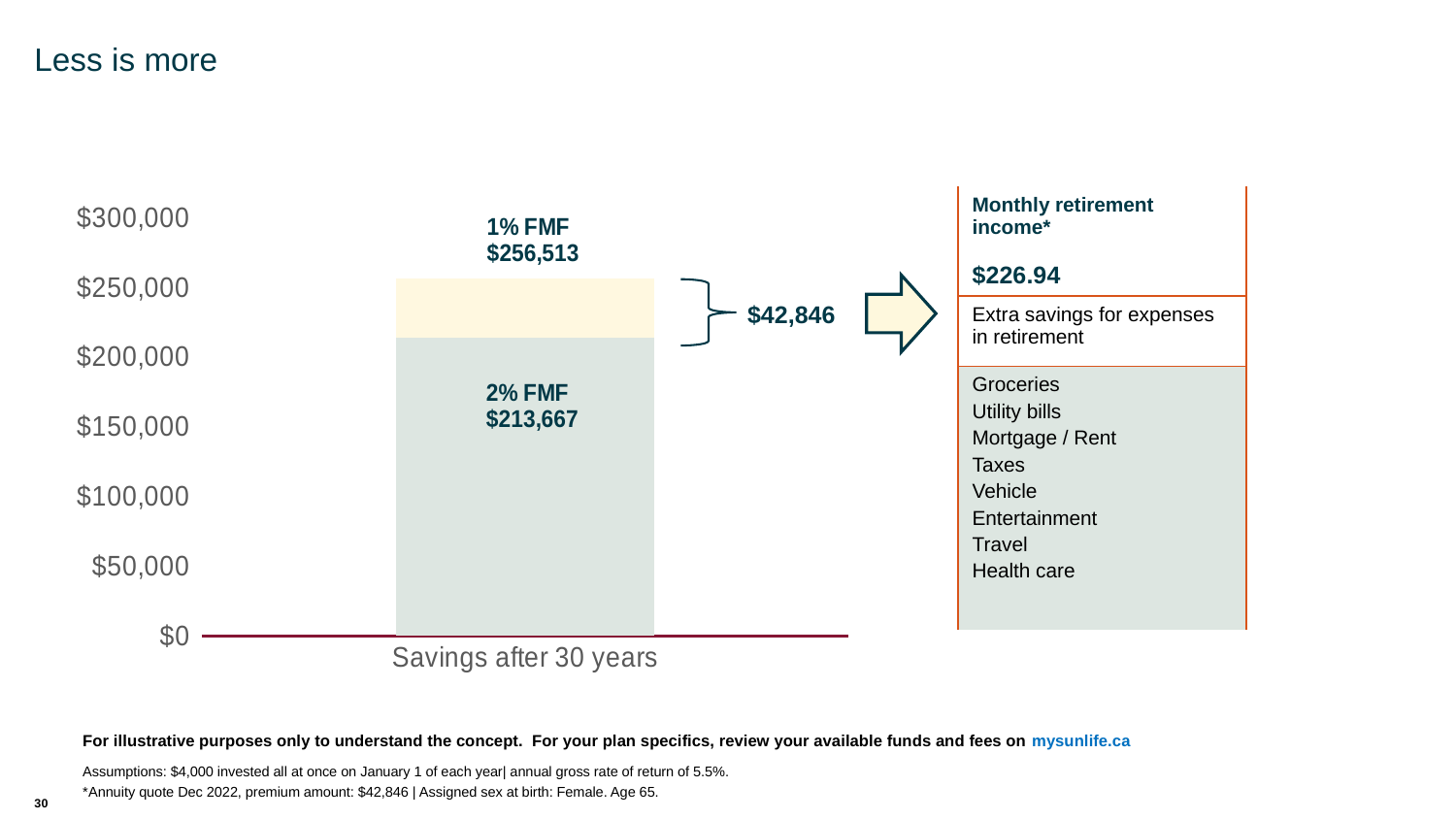

Less is more

### Chart

| Category | 2% FMF | Difference |
|---|---|---|
| Savings after 30 years | 213667.0 | 42846.0 |
| Monthly retirement income\* $226.94 |
| --- |
| Extra savings for expenses in retirement |
| Groceries Utility bills Mortgage / Rent Taxes Vehicle Entertainment Travel Health care |

$42,846
For illustrative purposes only to understand the concept.  For your plan specifics, review your available funds and fees on mysunlife.ca

Assumptions: $4,000 invested all at once on January 1 of each year| annual gross rate of return of 5.5%.
*Annuity quote Dec 2022, premium amount: $42,846 | Assigned sex at birth: Female. Age 65.

30